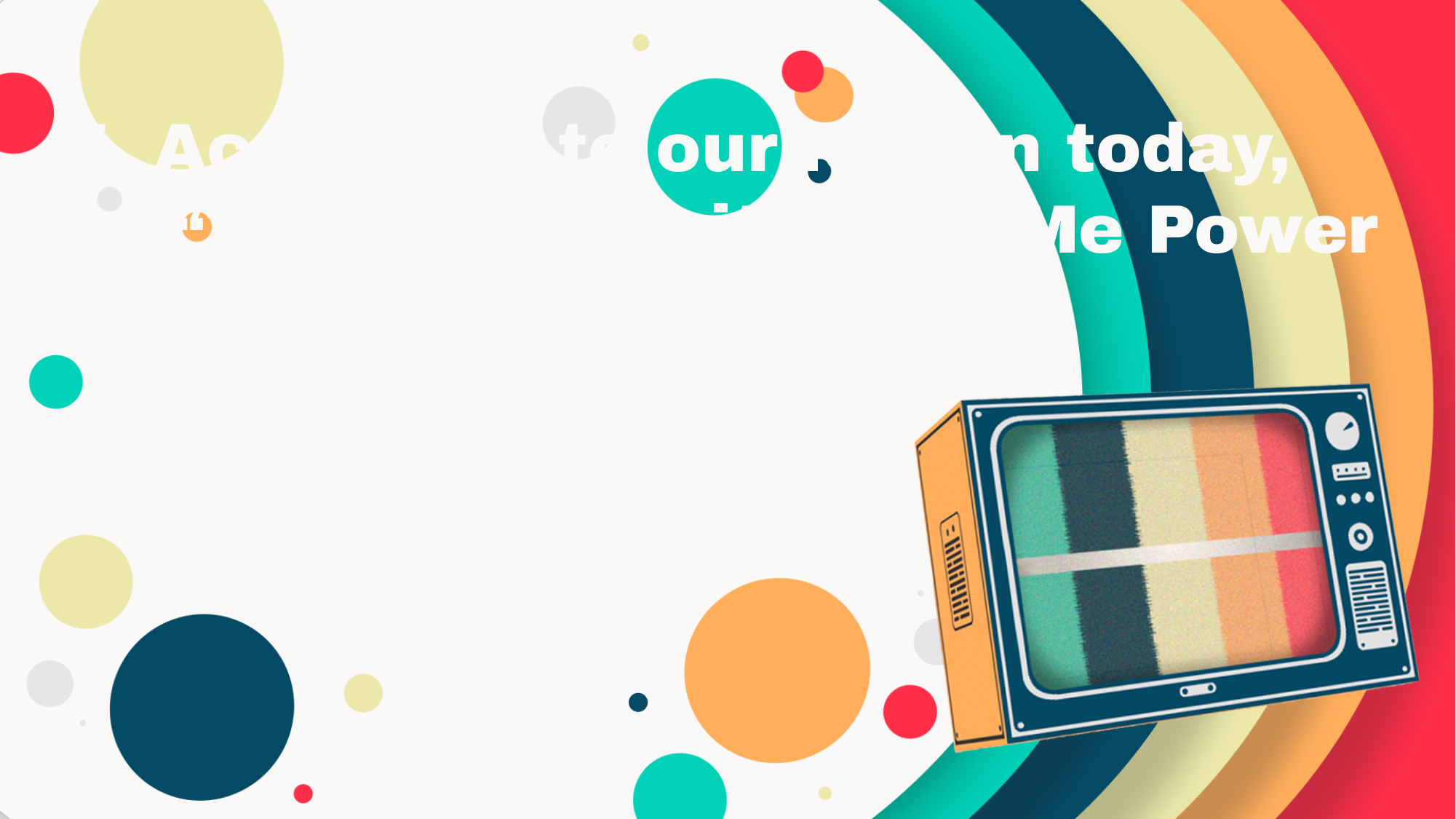

7. According to our lesson today,
	“The Holy Spirit Gives Me Power
	To ________.”
ANSWER:
Pray